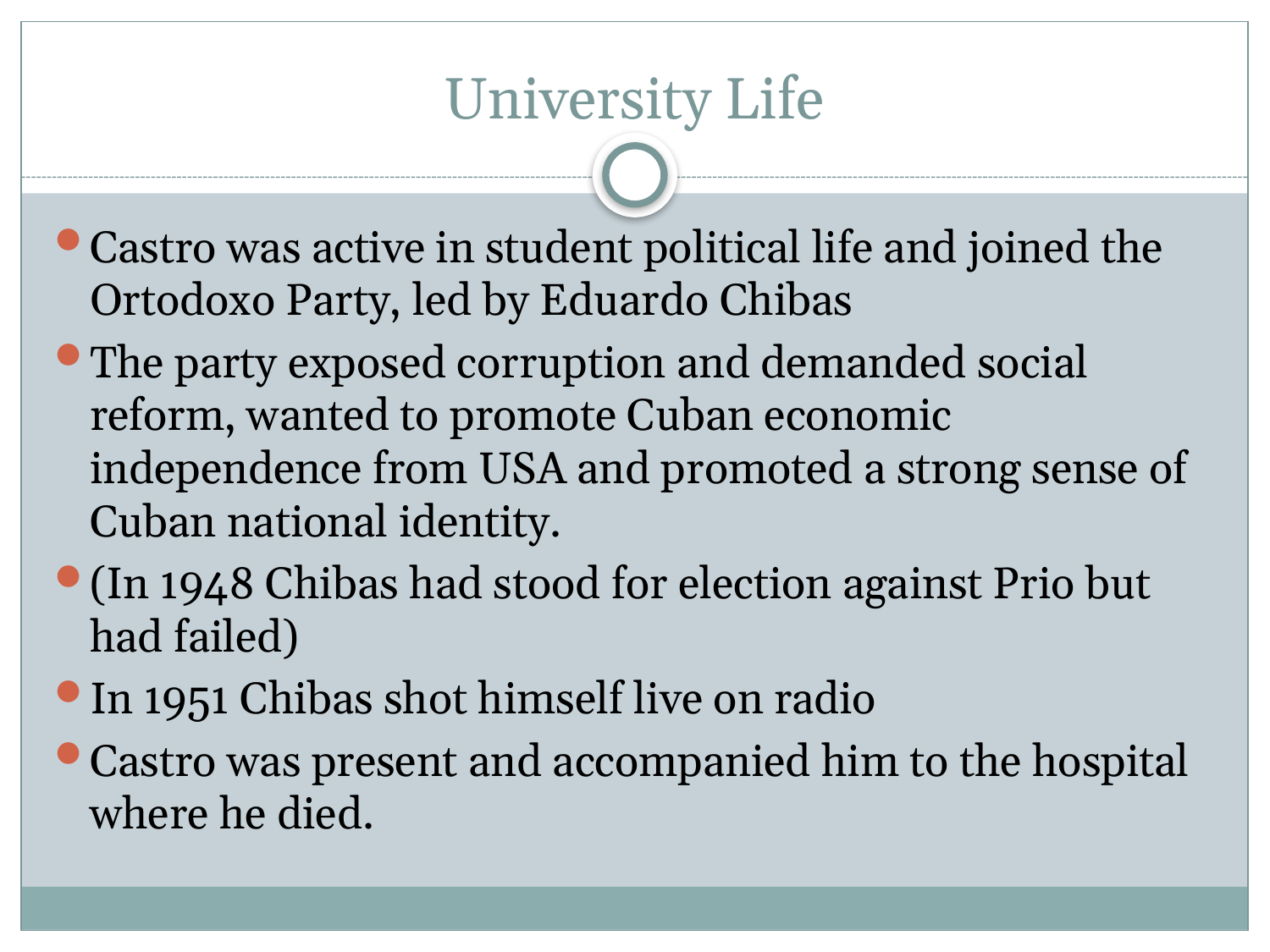

# University Life
Castro was active in student political life and joined the Ortodoxo Party, led by Eduardo Chibas
The party exposed corruption and demanded social reform, wanted to promote Cuban economic independence from USA and promoted a strong sense of Cuban national identity.
(In 1948 Chibas had stood for election against Prio but had failed)
In 1951 Chibas shot himself live on radio
Castro was present and accompanied him to the hospital where he died.